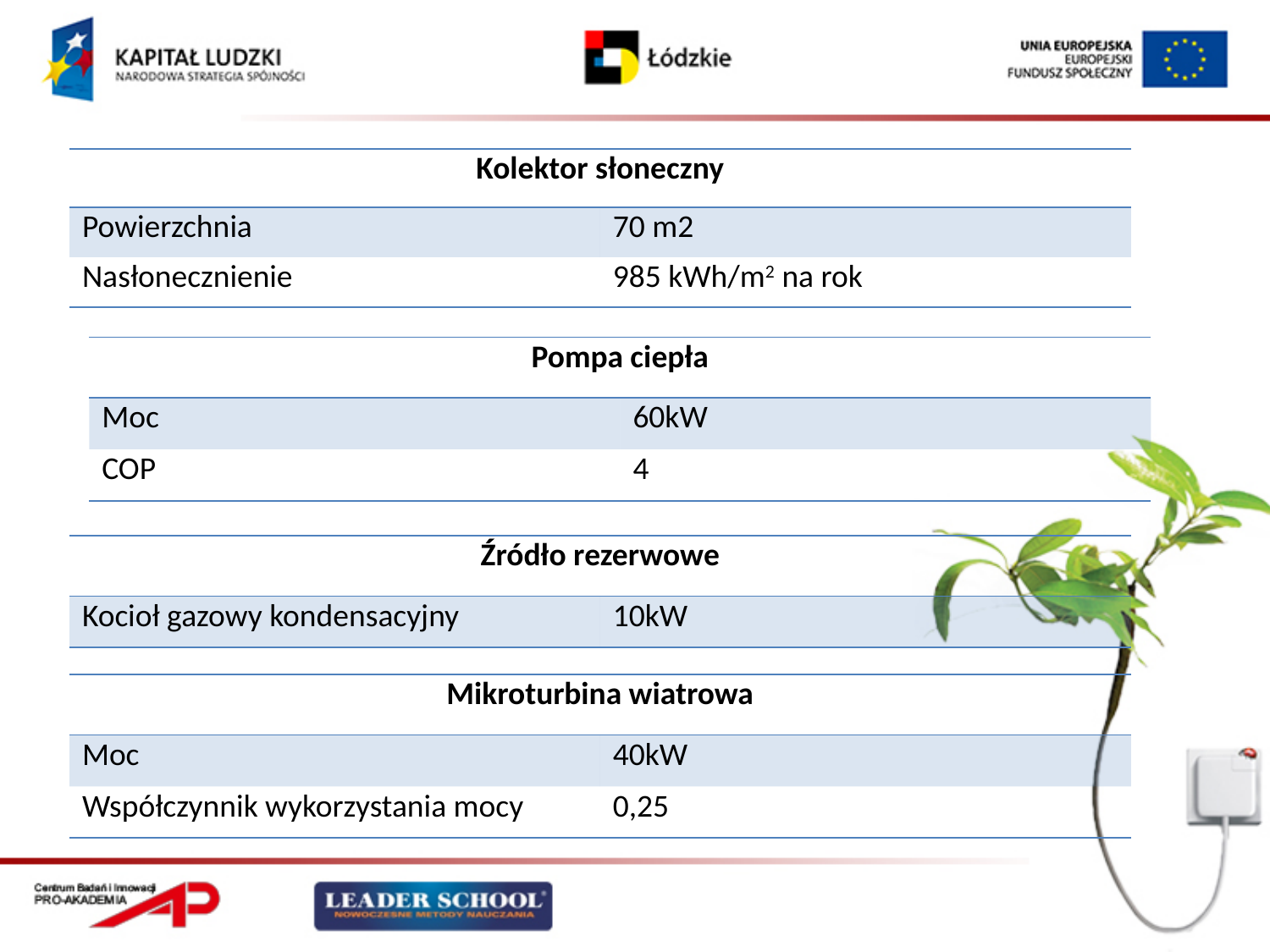

| Kolektor słoneczny |  |
| --- | --- |
| Powierzchnia | 70 m2 |
| Nasłonecznienie | 985 kWh/m2 na rok |
| Pompa ciepła |  |
| --- | --- |
| Moc | 60kW |
| COP | 4 |
| Źródło rezerwowe |  |
| --- | --- |
| Kocioł gazowy kondensacyjny | 10kW |
| Mikroturbina wiatrowa |  |
| --- | --- |
| Moc | 40kW |
| Współczynnik wykorzystania mocy | 0,25 |